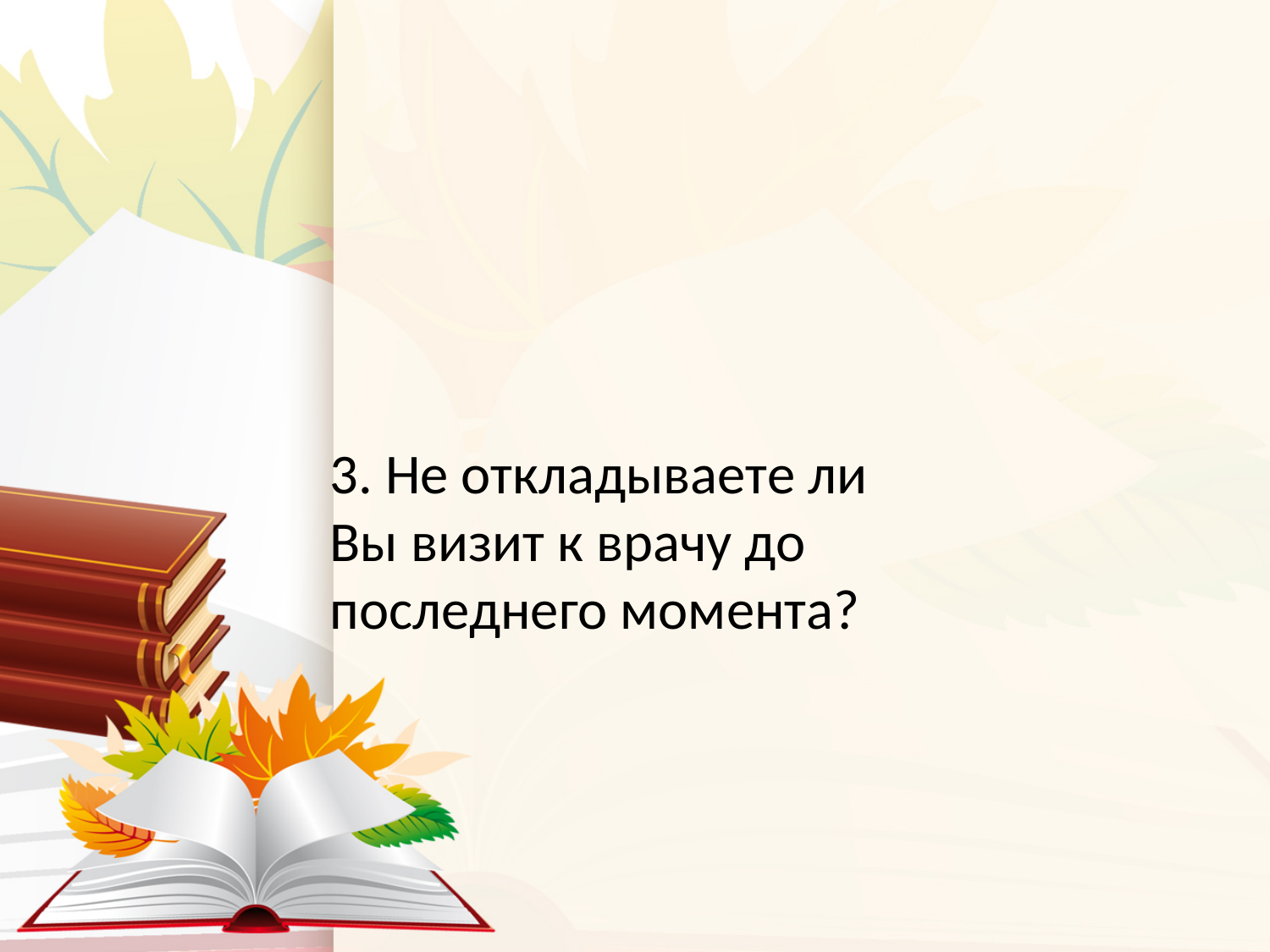

3. Не откладываете ли Вы визит к врачу до последнего момента?